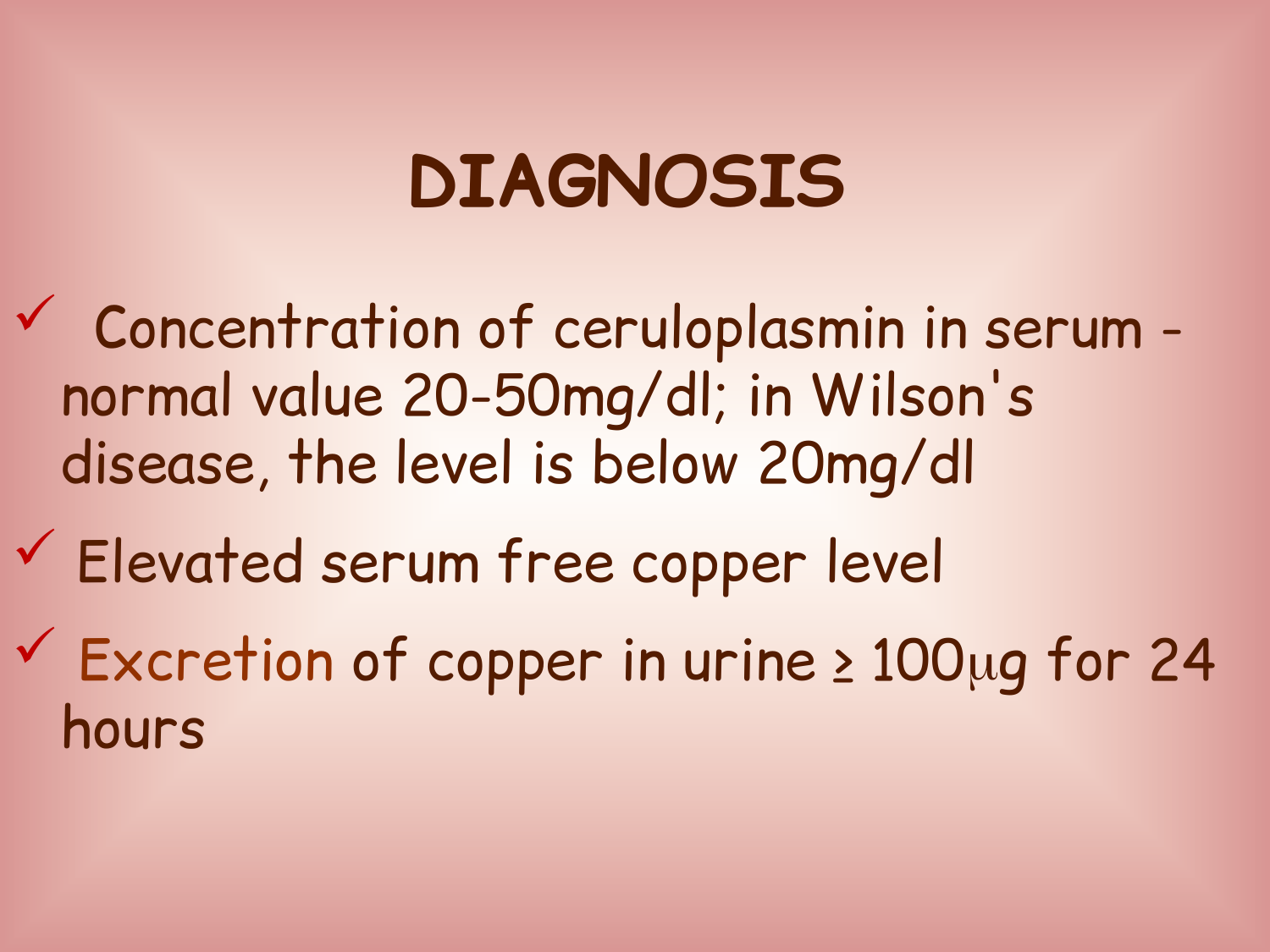

DIAGNOSIS

  Concentration of ceruloplasmin in serum - normal value 20-50mg/dl; in Wilson's disease, the level is below 20mg/dl

 Elevated serum free copper level

 Excretion of copper in urine ≥ 100μg for 24 hours